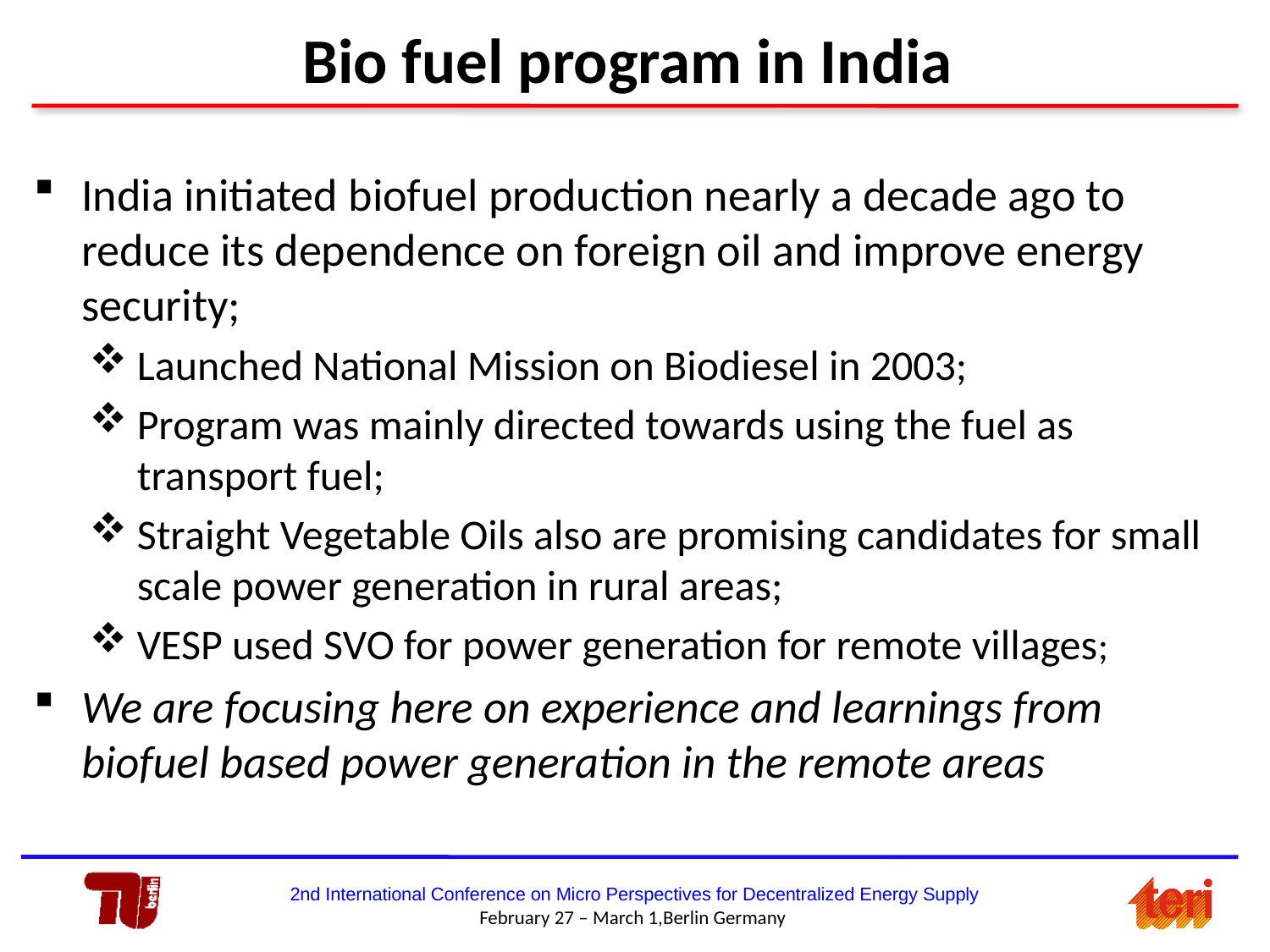

# Bio fuel program in India
India initiated biofuel production nearly a decade ago to reduce its dependence on foreign oil and improve energy security;
Launched National Mission on Biodiesel in 2003;
Program was mainly directed towards using the fuel as transport fuel;
Straight Vegetable Oils also are promising candidates for small scale power generation in rural areas;
VESP used SVO for power generation for remote villages;
We are focusing here on experience and learnings from biofuel based power generation in the remote areas